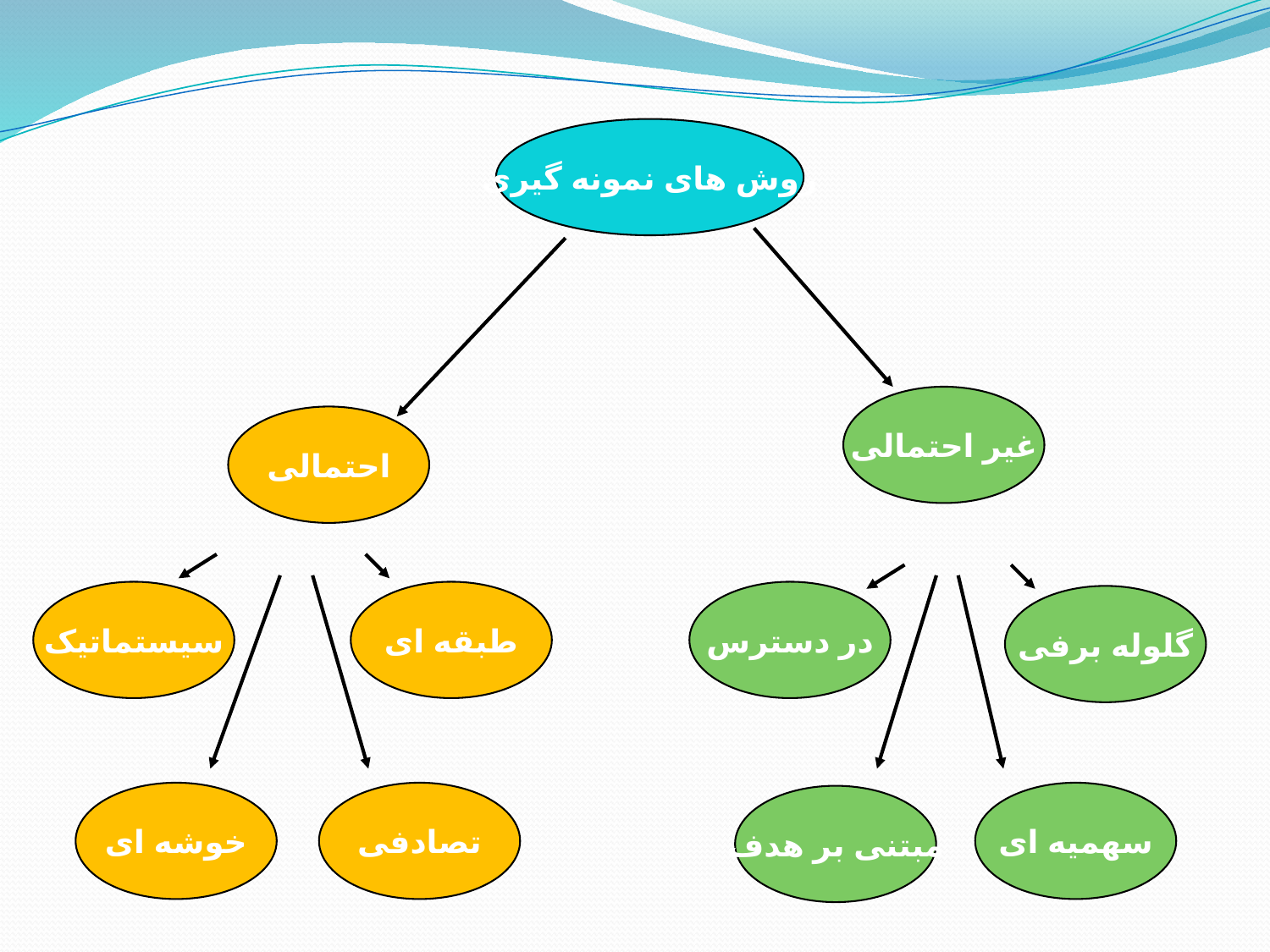

روش های نمونه گیری

غیر احتمالی
احتمالی

سیستماتیک
طبقه ای
در دسترس
گلوله برفی
خوشه ای
تصادفی
سهمیه ای
مبتنی بر هدف